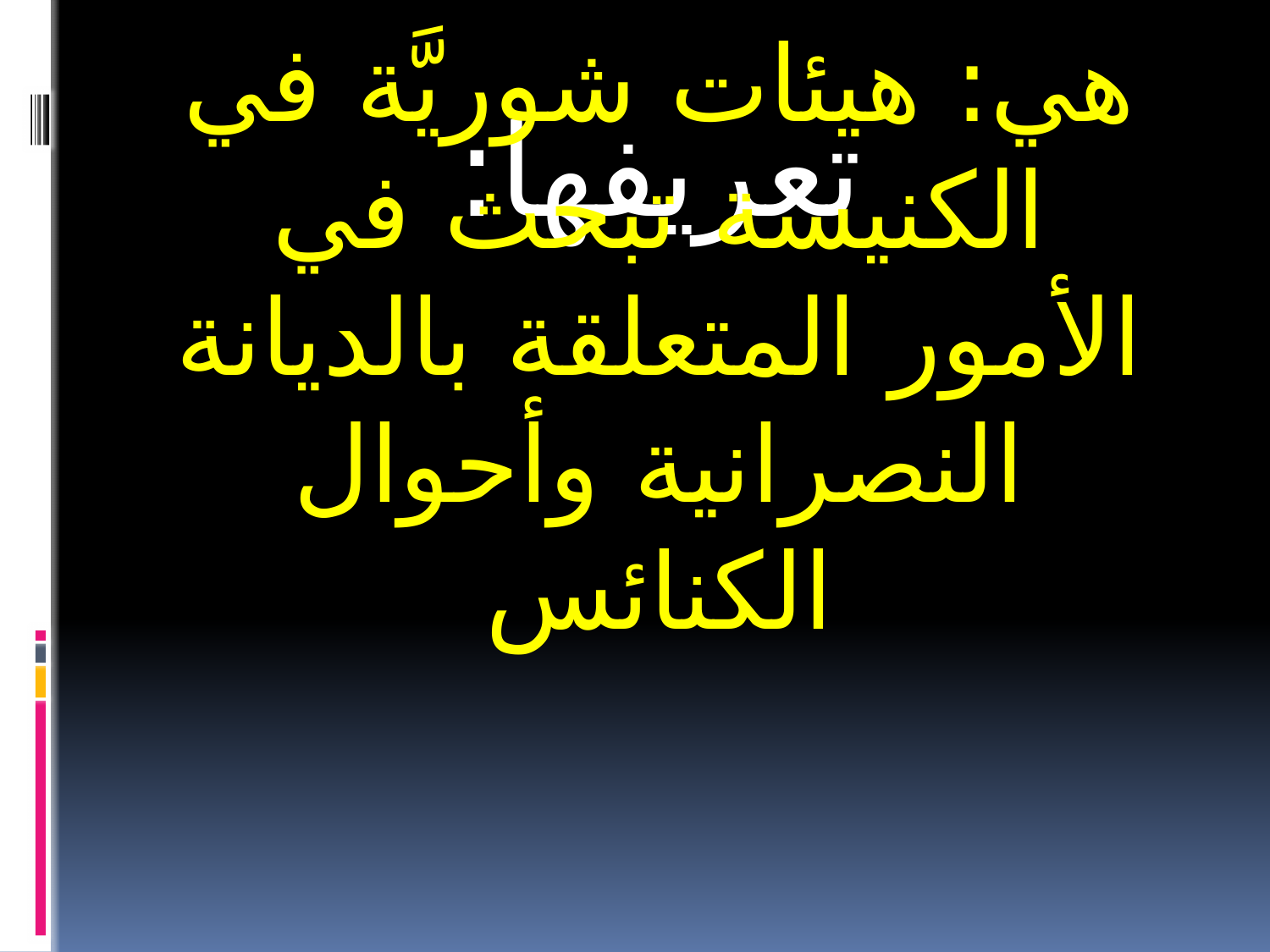

تعريفها:
هي: هيئات شوريَّة في الكنيسة تبحث في الأمور المتعلقة بالديانة النصرانية وأحوال الكنائس